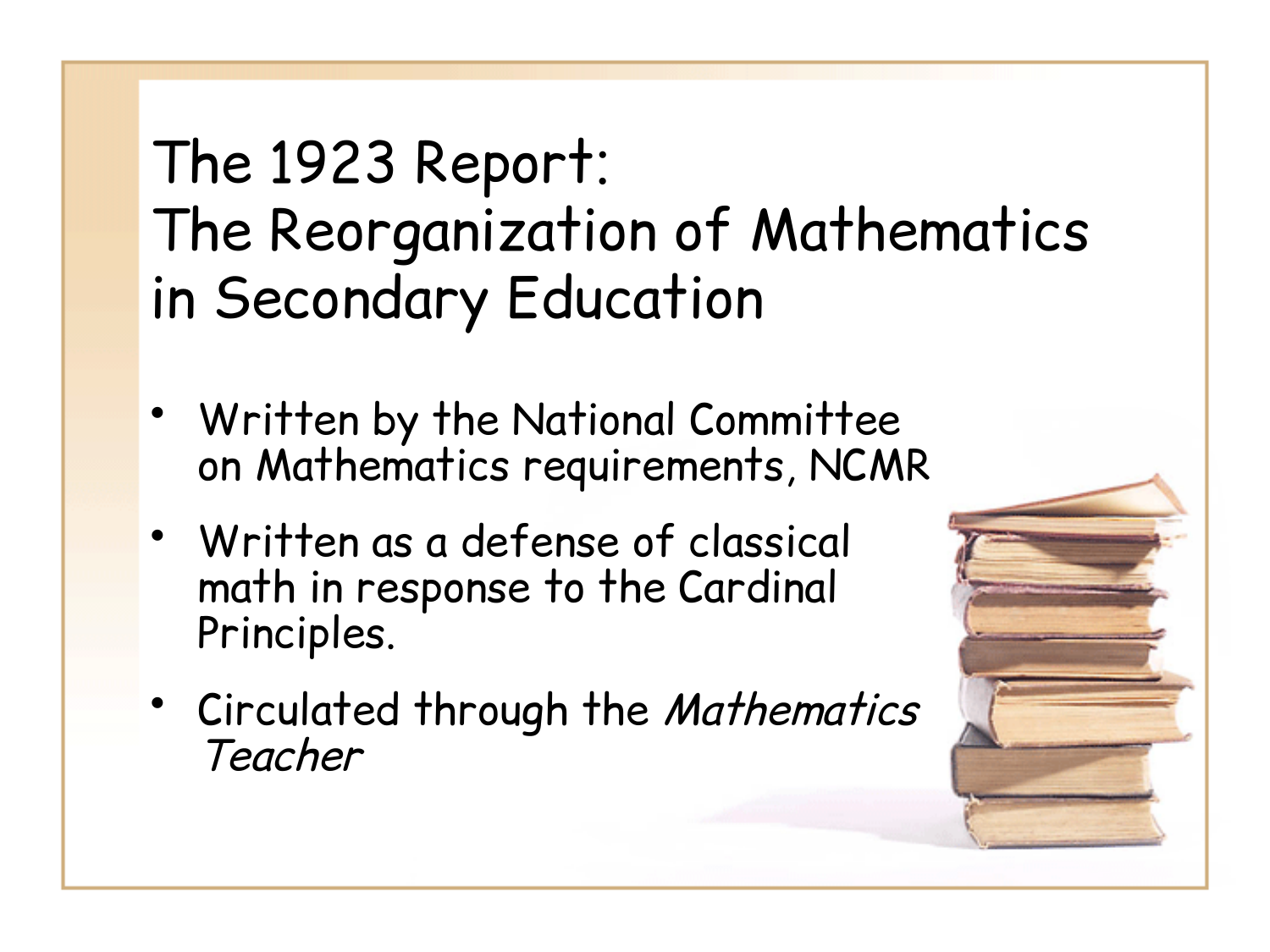

# The 1923 Report: The Reorganization of Mathematics in Secondary Education
Written by the National Committee on Mathematics requirements, NCMR

Written as a defense of classical math in response to the Cardinal Principles.

Circulated through the Mathematics Teacher